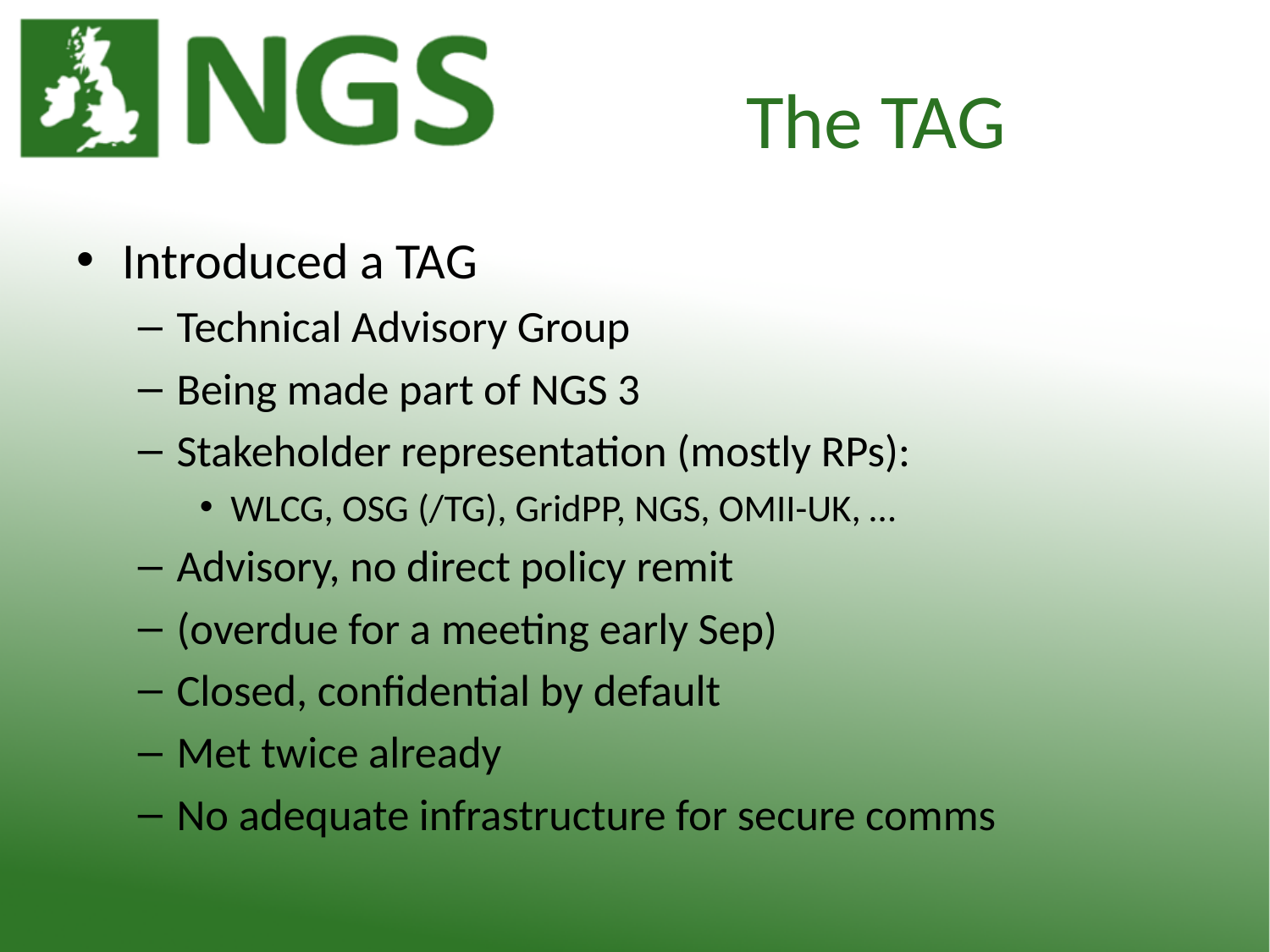

# The TAG
Introduced a TAG
Technical Advisory Group
Being made part of NGS 3
Stakeholder representation (mostly RPs):
WLCG, OSG (/TG), GridPP, NGS, OMII-UK, …
Advisory, no direct policy remit
(overdue for a meeting early Sep)
Closed, confidential by default
Met twice already
No adequate infrastructure for secure comms